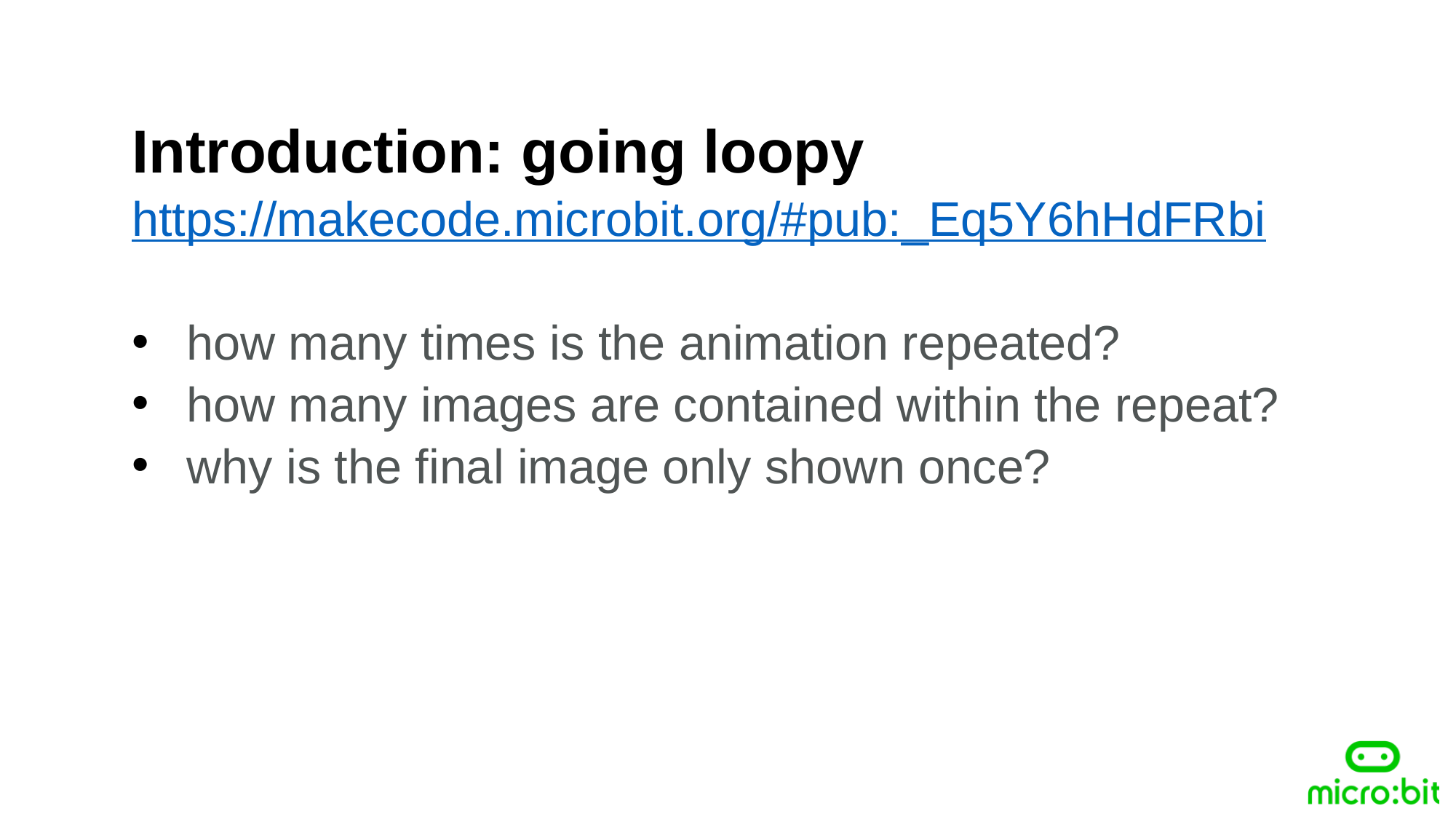

Introduction: going loopy
https://makecode.microbit.org/#pub:_Eq5Y6hHdFRbi
how many times is the animation repeated?
how many images are contained within the repeat?
why is the final image only shown once?